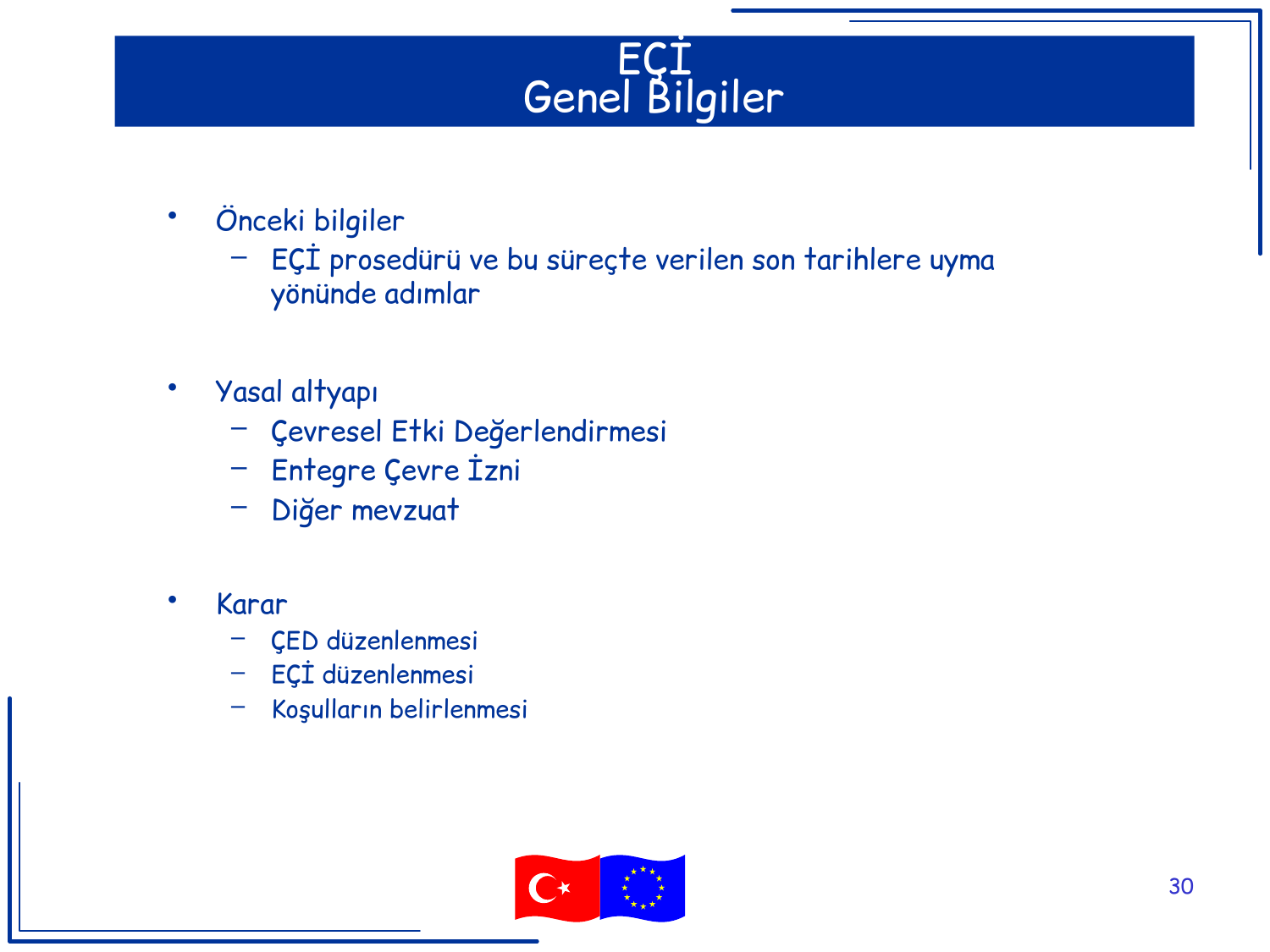

# EÇİ Genel Bilgiler

Önceki bilgiler
EÇİ prosedürü ve bu süreçte verilen son tarihlere uyma yönünde adımlar

Yasal altyapı
Çevresel Etki Değerlendirmesi
Entegre Çevre İzni
Diğer mevzuat

Karar
ÇED düzenlenmesi
EÇİ düzenlenmesi
Koşulların belirlenmesi

30